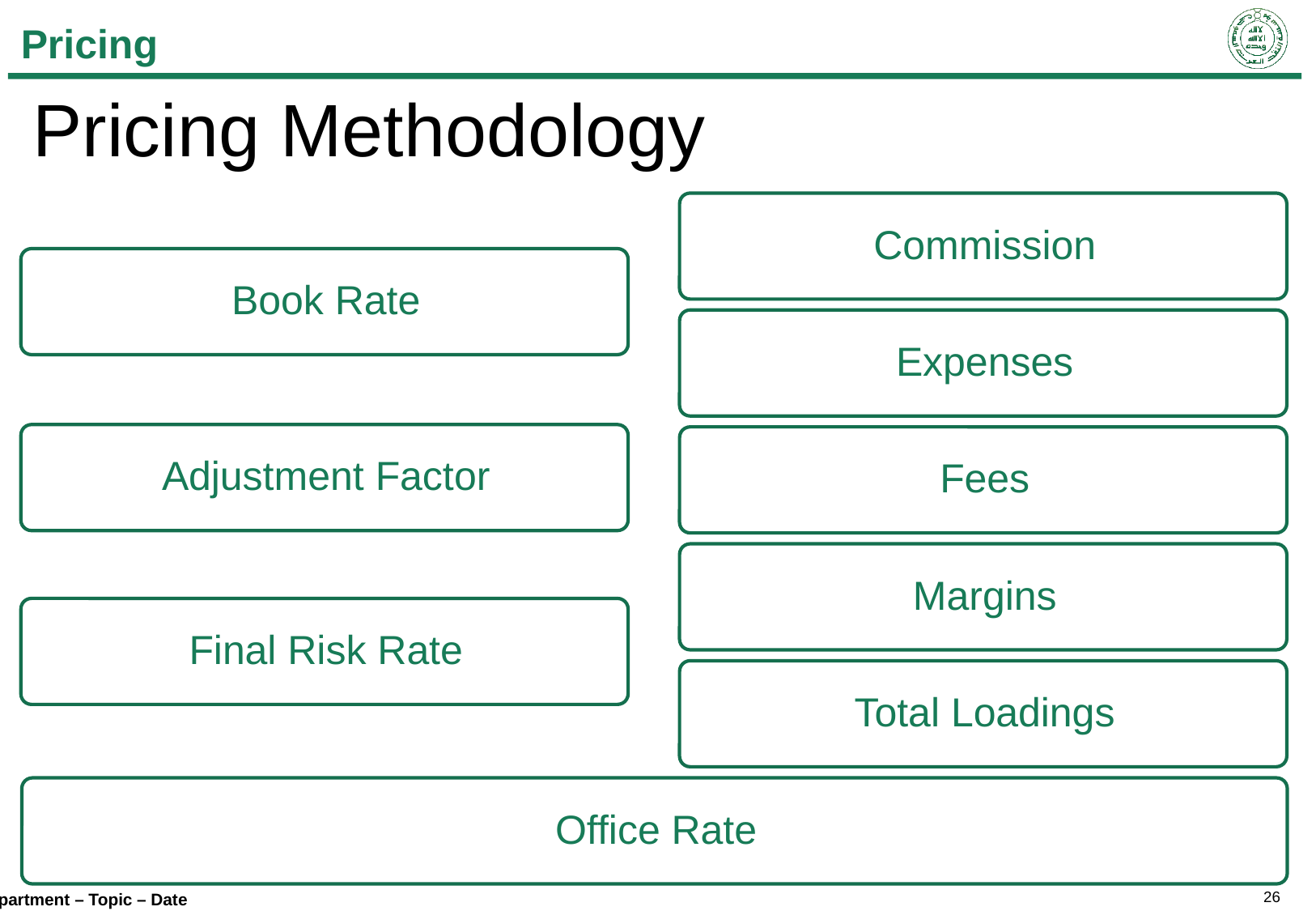

# Pricing
Pricing Methodology
Office Rate
Final Risk Rate
Adjustment Factor
Book Rate
Total Loadings
Margins
Fees
Expenses
Commission